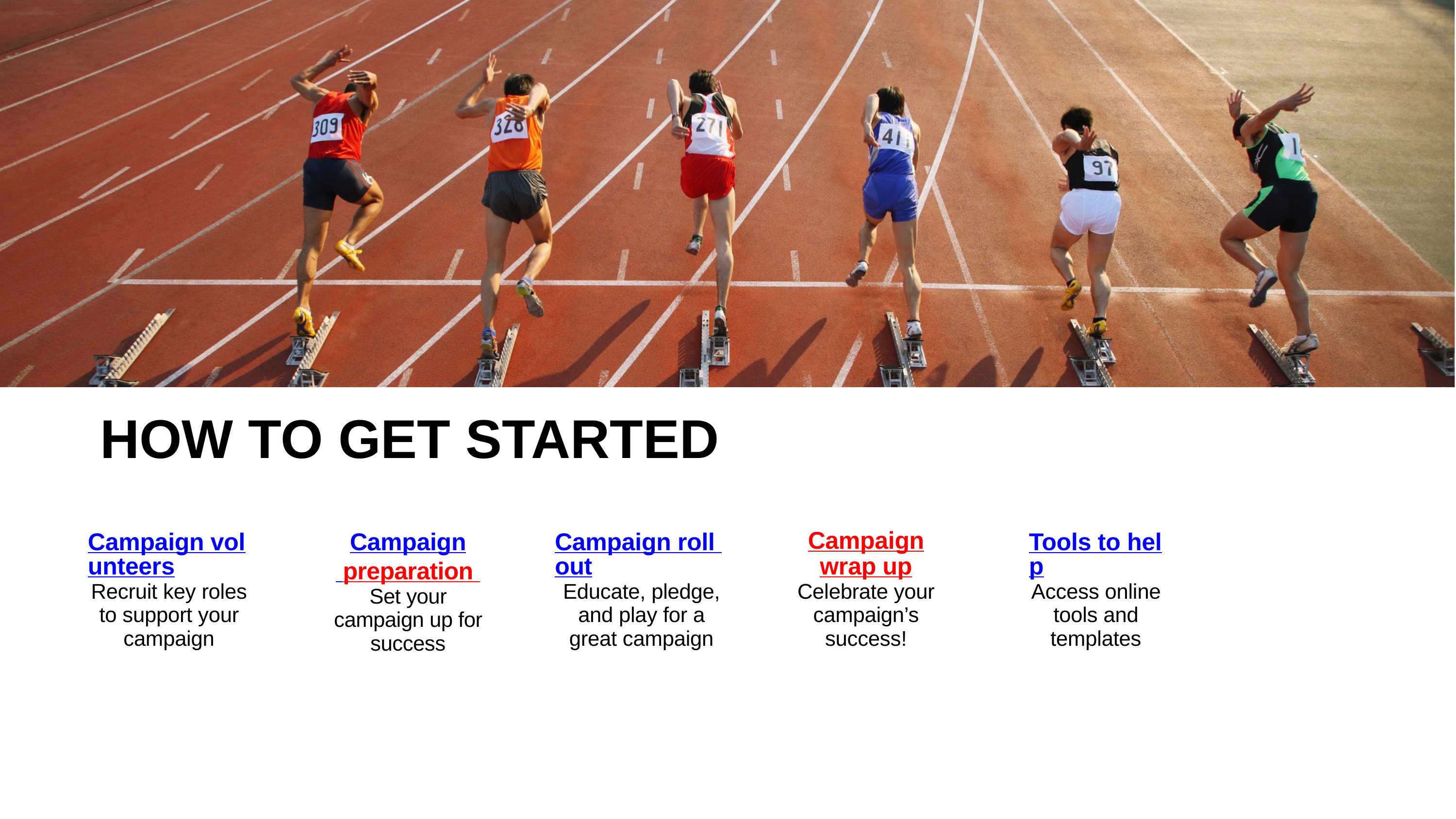

HOW TO GET STARTED
Campaign volunteers
Recruit key roles to support your campaign
Campaign
 preparation
Set your campaign up for success
Campaign roll out
Educate, pledge, and play for a great campaign
Tools to help
Access online tools and templates
Campaign wrap up
Celebrate your campaign’s success!